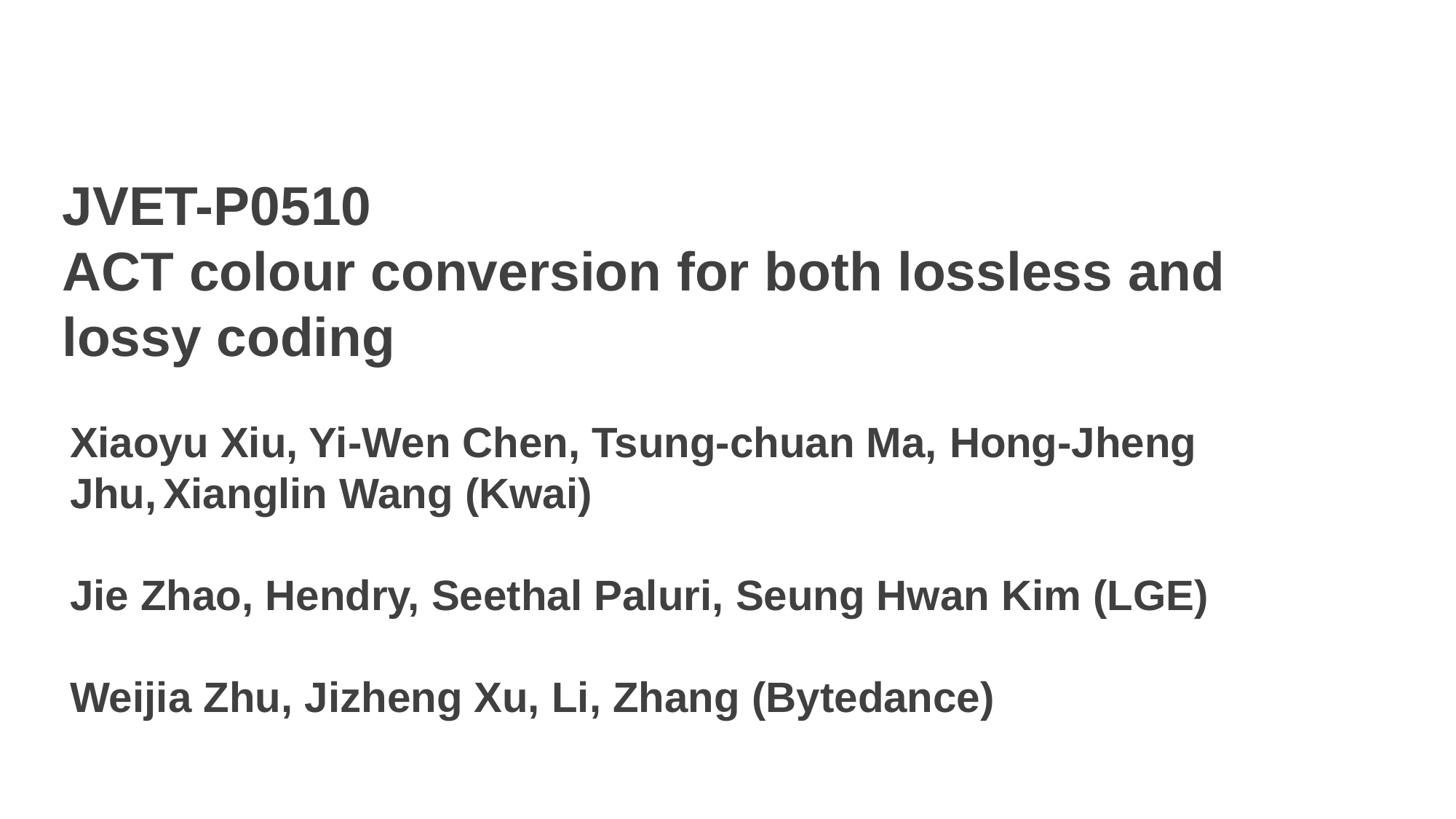

JVET-P0510
ACT colour conversion for both lossless and lossy coding
Xiaoyu Xiu, Yi-Wen Chen, Tsung-chuan Ma, Hong-Jheng Jhu, Xianglin Wang (Kwai)

Jie Zhao, Hendry, Seethal Paluri, Seung Hwan Kim (LGE)

Weijia Zhu, Jizheng Xu, Li, Zhang (Bytedance)